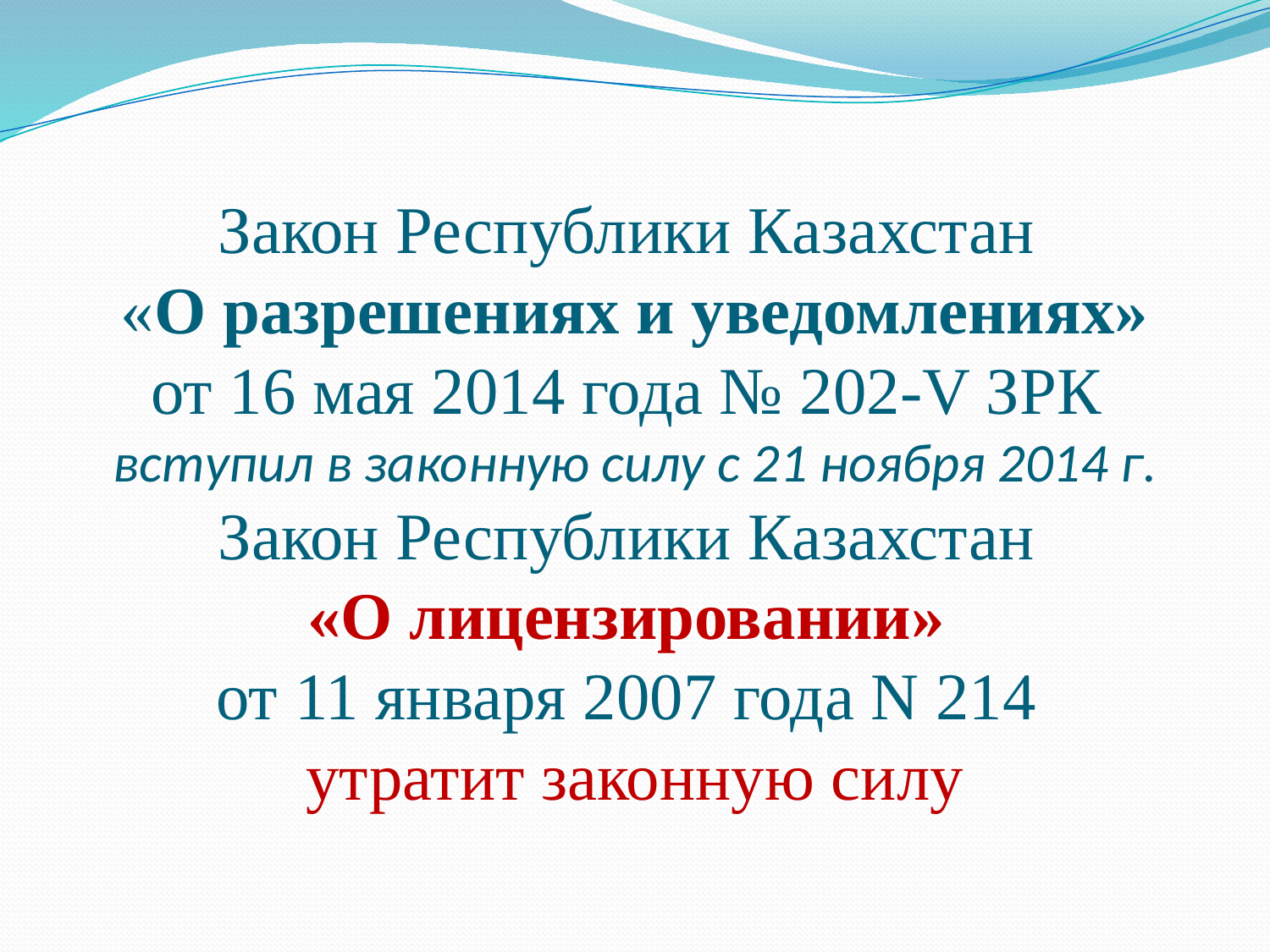

# Закон Республики Казахстан «О разрешениях и уведомлениях» от 16 мая 2014 года № 202-V ЗРК вступил в законную силу с 21 ноября 2014 г. Закон Республики Казахстан «О лицензировании» от 11 января 2007 года N 214 утратит законную силу